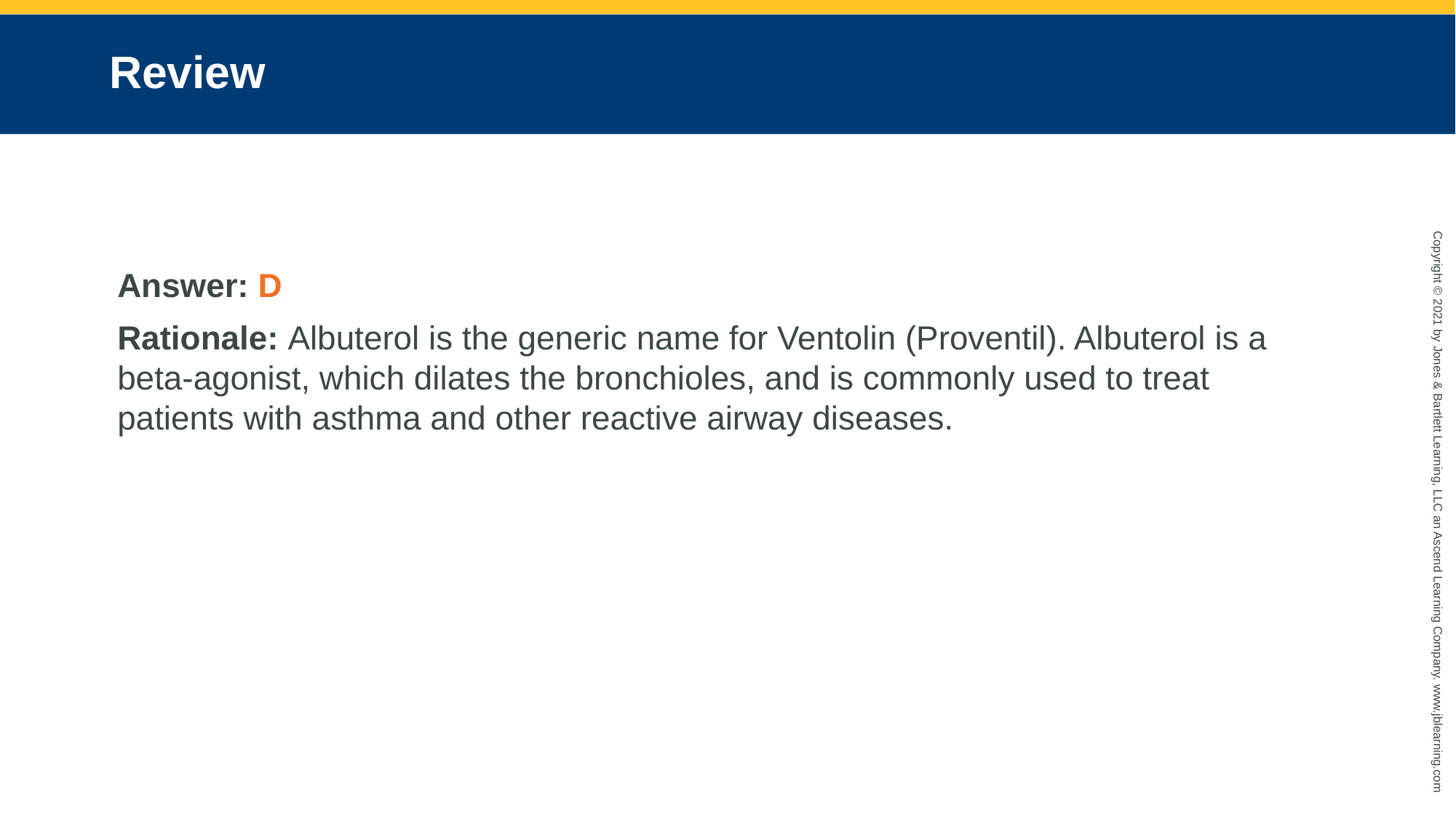

# Review
Answer: D
Rationale: Albuterol is the generic name for Ventolin (Proventil). Albuterol is a beta-agonist, which dilates the bronchioles, and is commonly used to treat patients with asthma and other reactive airway diseases.